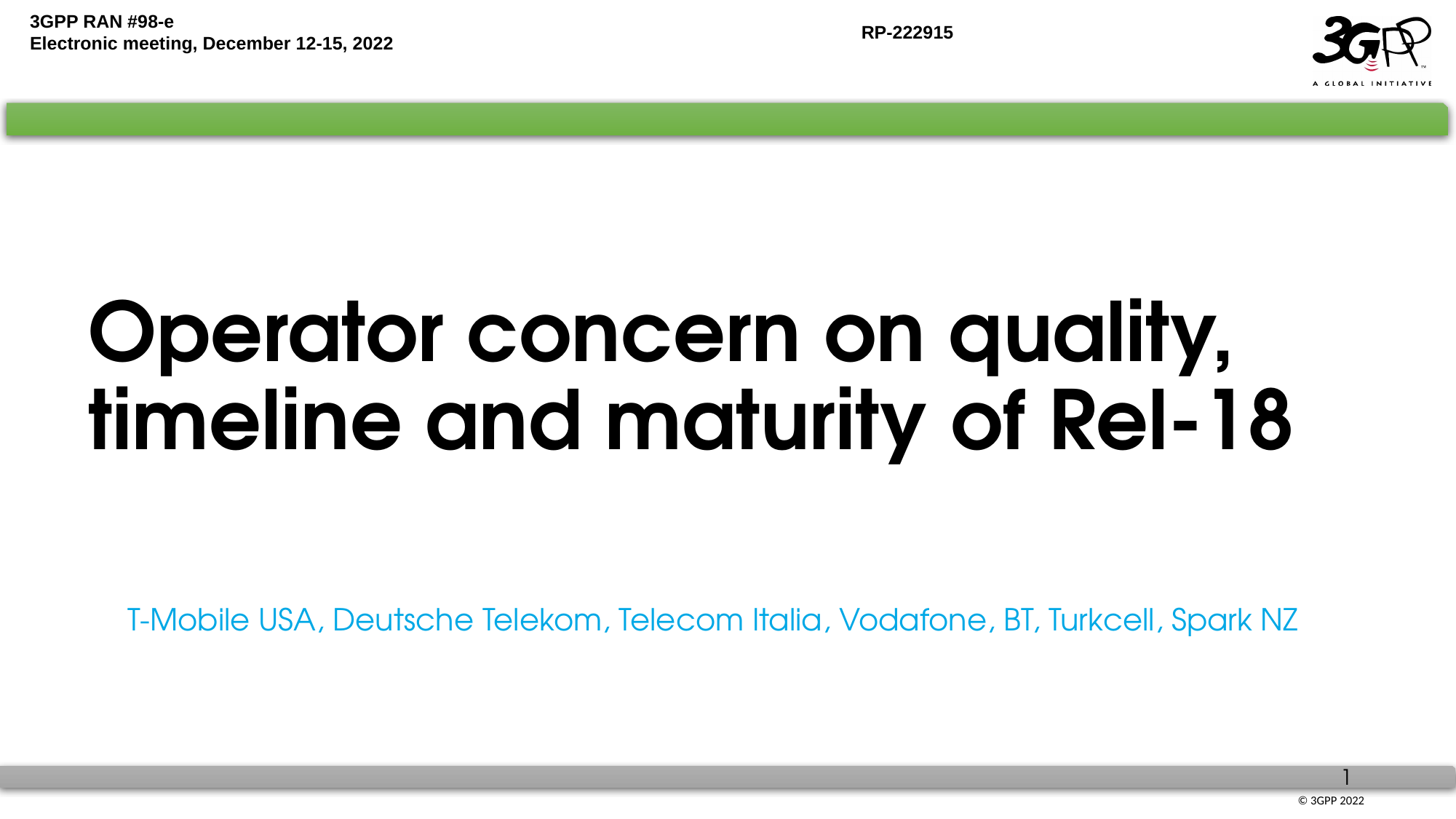

# Operator concern on quality, timeline and maturity of Rel-18
T-Mobile USA, Deutsche Telekom, Telecom Italia, Vodafone, BT, Turkcell, Spark NZ